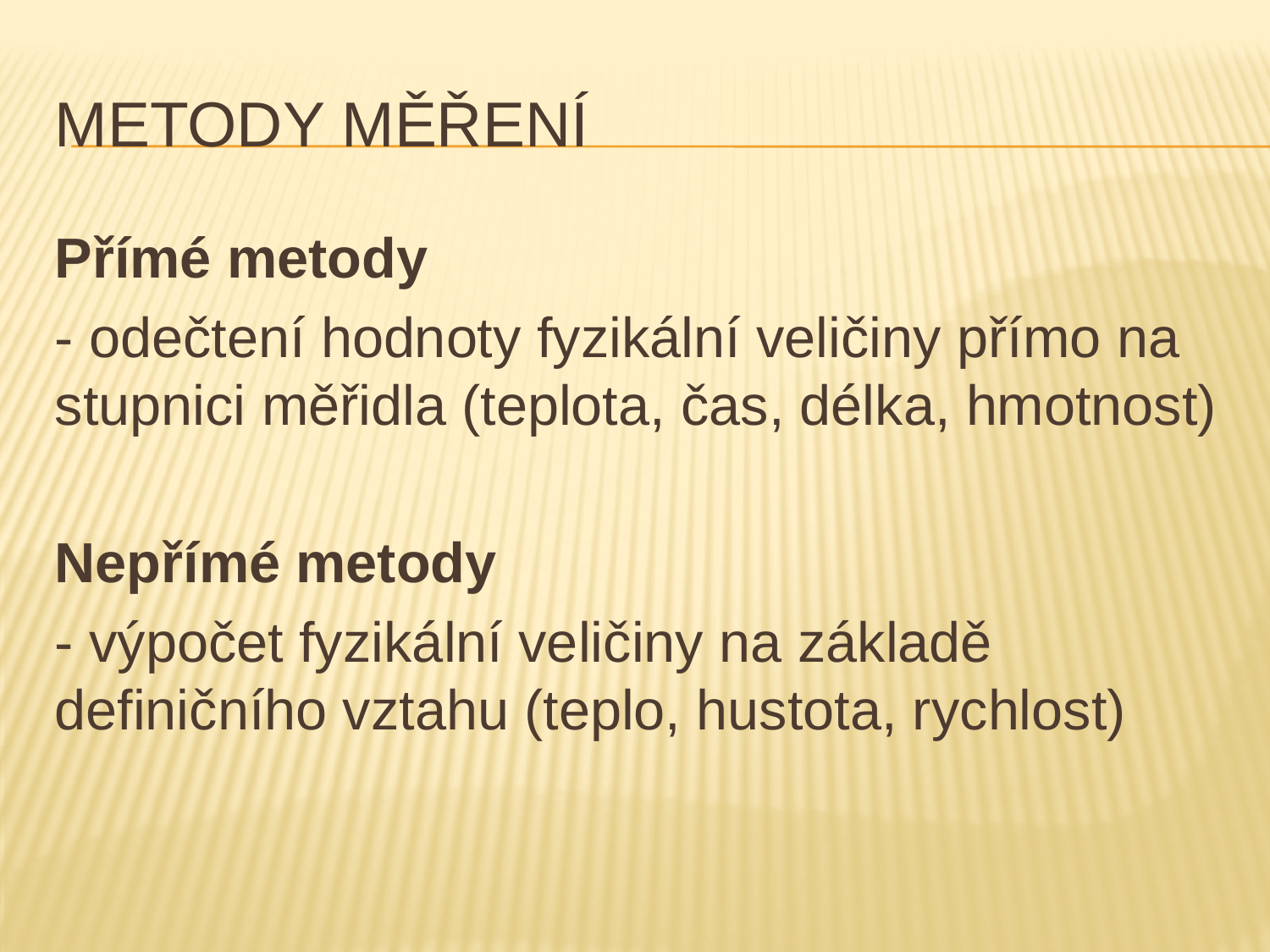

# Metody měření
Přímé metody
- odečtení hodnoty fyzikální veličiny přímo na stupnici měřidla (teplota, čas, délka, hmotnost)

Nepřímé metody
- výpočet fyzikální veličiny na základě definičního vztahu (teplo, hustota, rychlost)